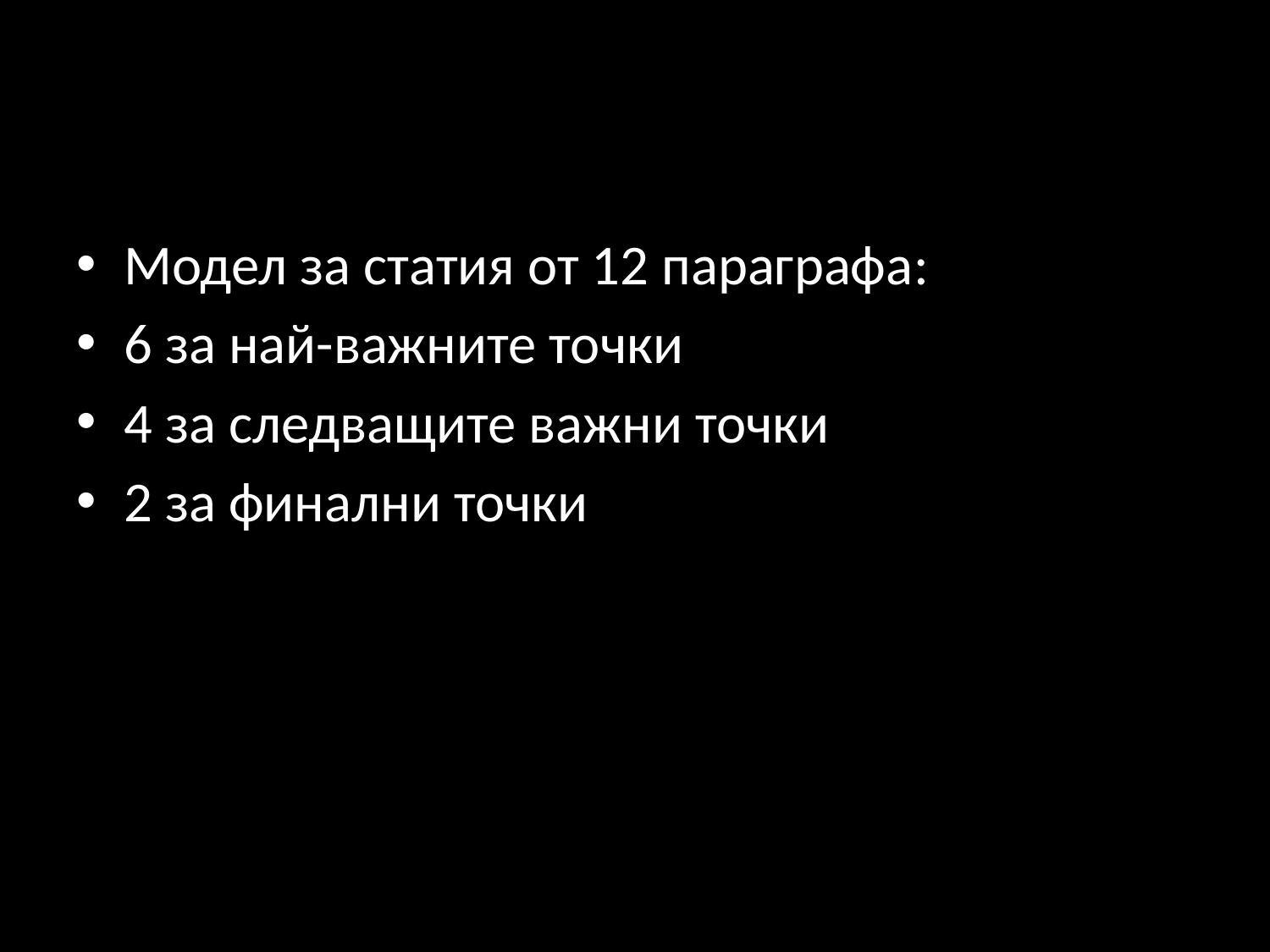

#
Модел за статия от 12 параграфа:
6 за най-важните точки
4 за следващите важни точки
2 за финални точки